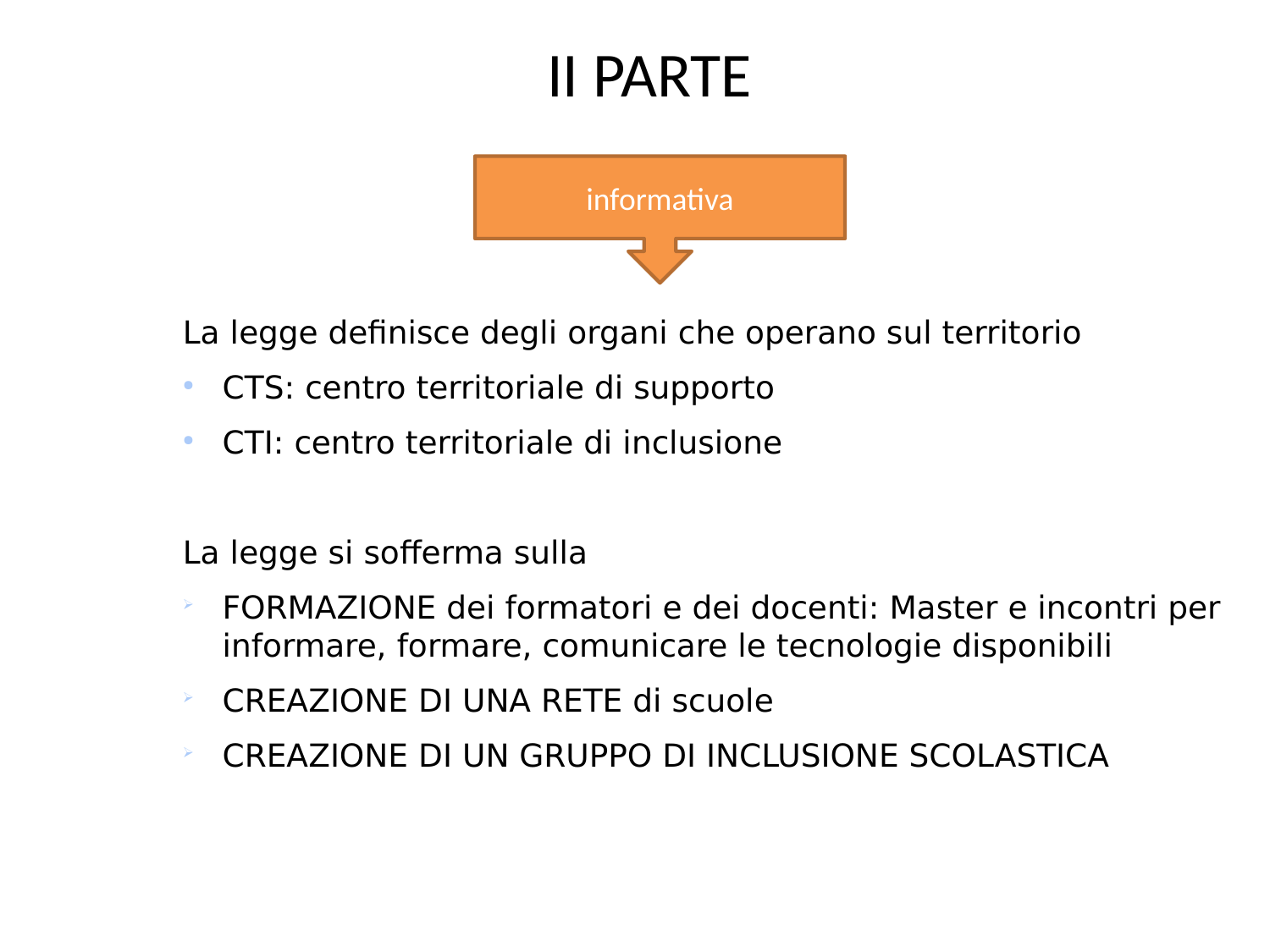

II PARTE
informativa
La legge definisce degli organi che operano sul territorio
CTS: centro territoriale di supporto
CTI: centro territoriale di inclusione

La legge si sofferma sulla
FORMAZIONE dei formatori e dei docenti: Master e incontri per informare, formare, comunicare le tecnologie disponibili
CREAZIONE DI UNA RETE di scuole
CREAZIONE DI UN GRUPPO DI INCLUSIONE SCOLASTICA